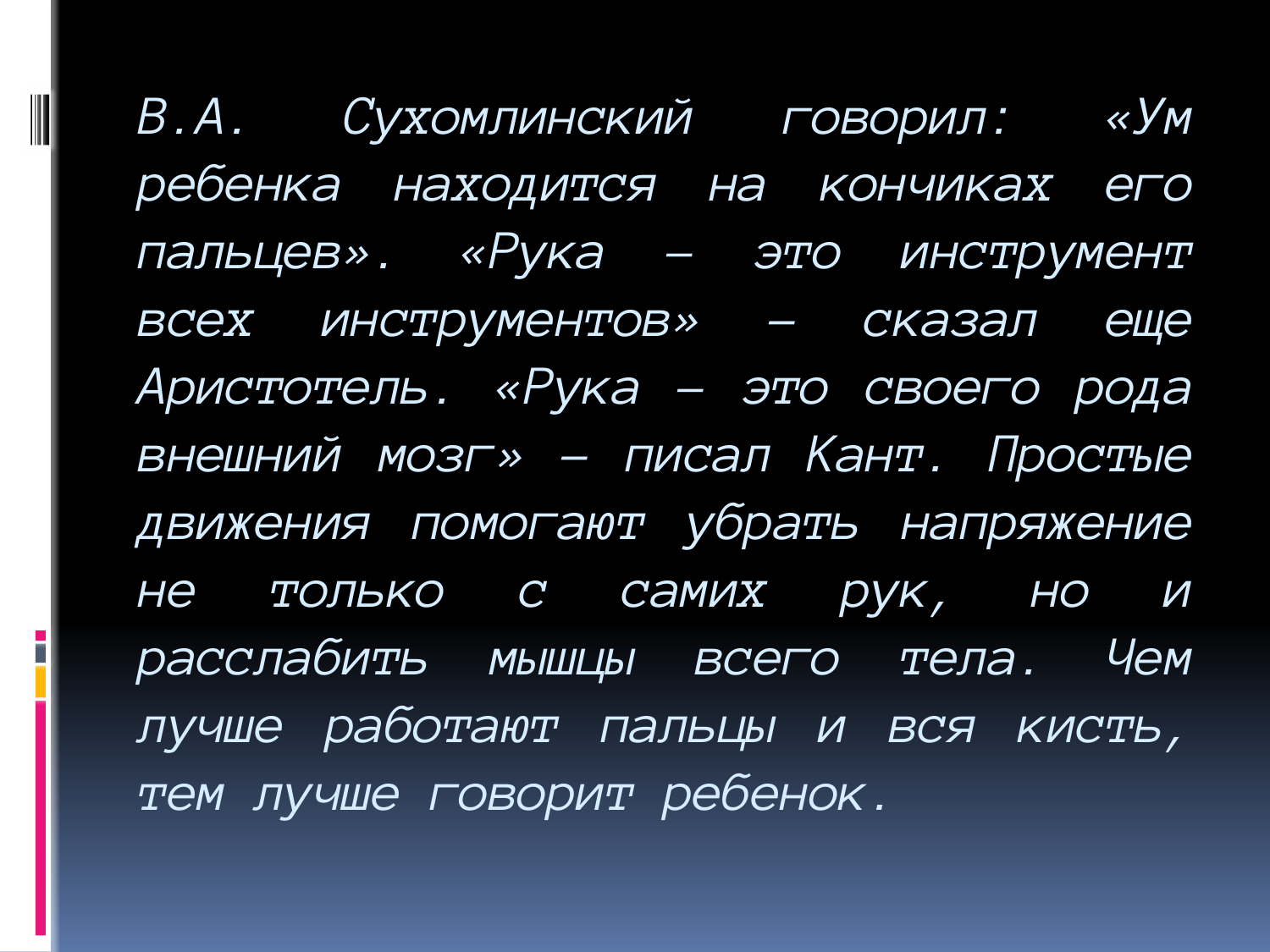

# В.А. Сухомлинский говорил: «Ум ребенка находится на кончиках его пальцев». «Рука – это инструмент всех инструментов» - сказал еще Аристотель. «Рука – это своего рода внешний мозг» - писал Кант. Простые движения помогают убрать напряжение не только с самих рук, но и расслабить мышцы всего тела. Чем лучше работают пальцы и вся кисть, тем лучше говорит ребенок.